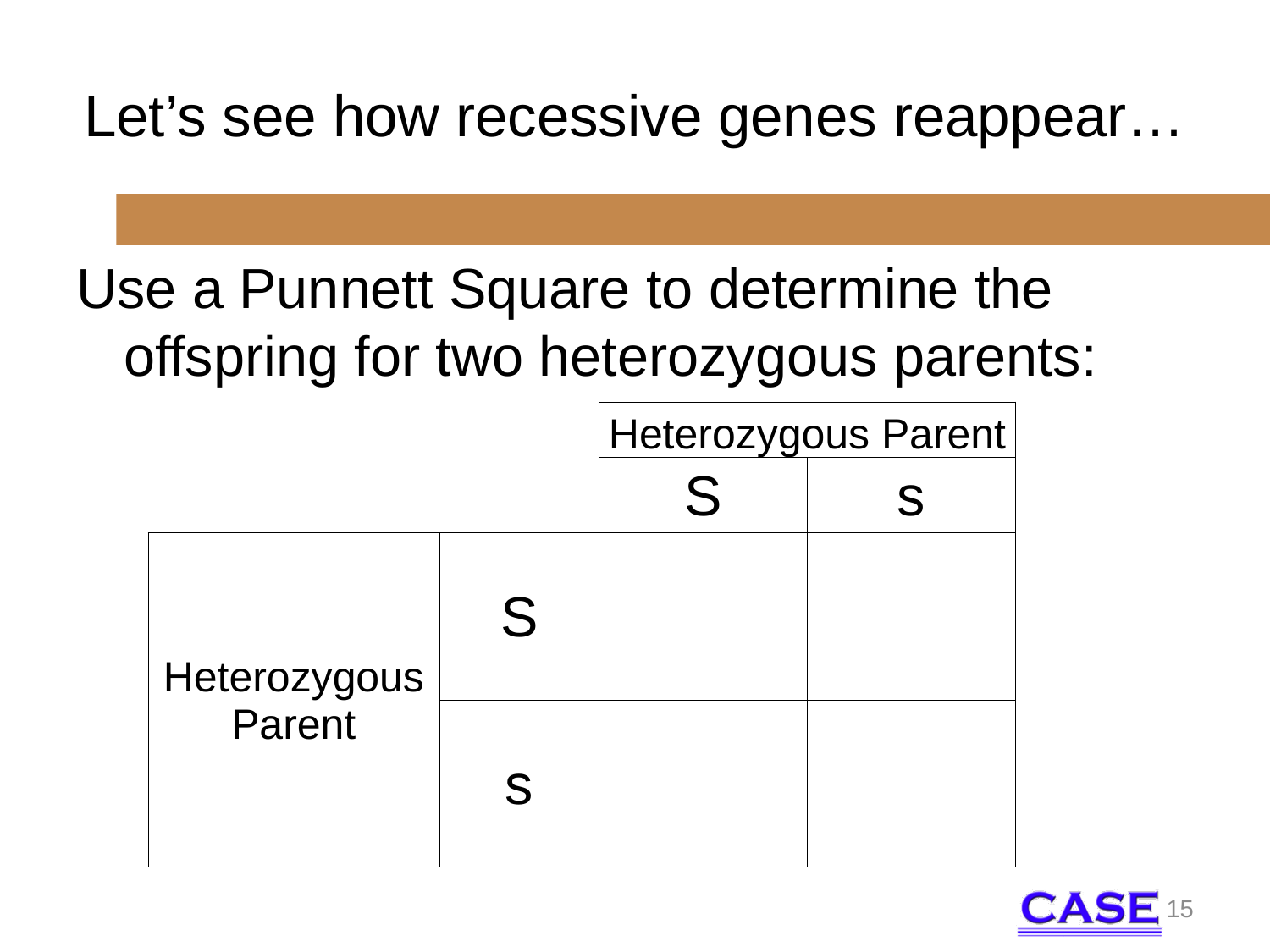

# Let’s see how recessive genes reappear…
Use a Punnett Square to determine the offspring for two heterozygous parents:
|  |  |  | Heterozygous Parent |  |
| --- | --- | --- | --- | --- |
|  |  |  | S | s |
| Heterozygous Parent |  | S |  |  |
|  |  | s |  |  |
15